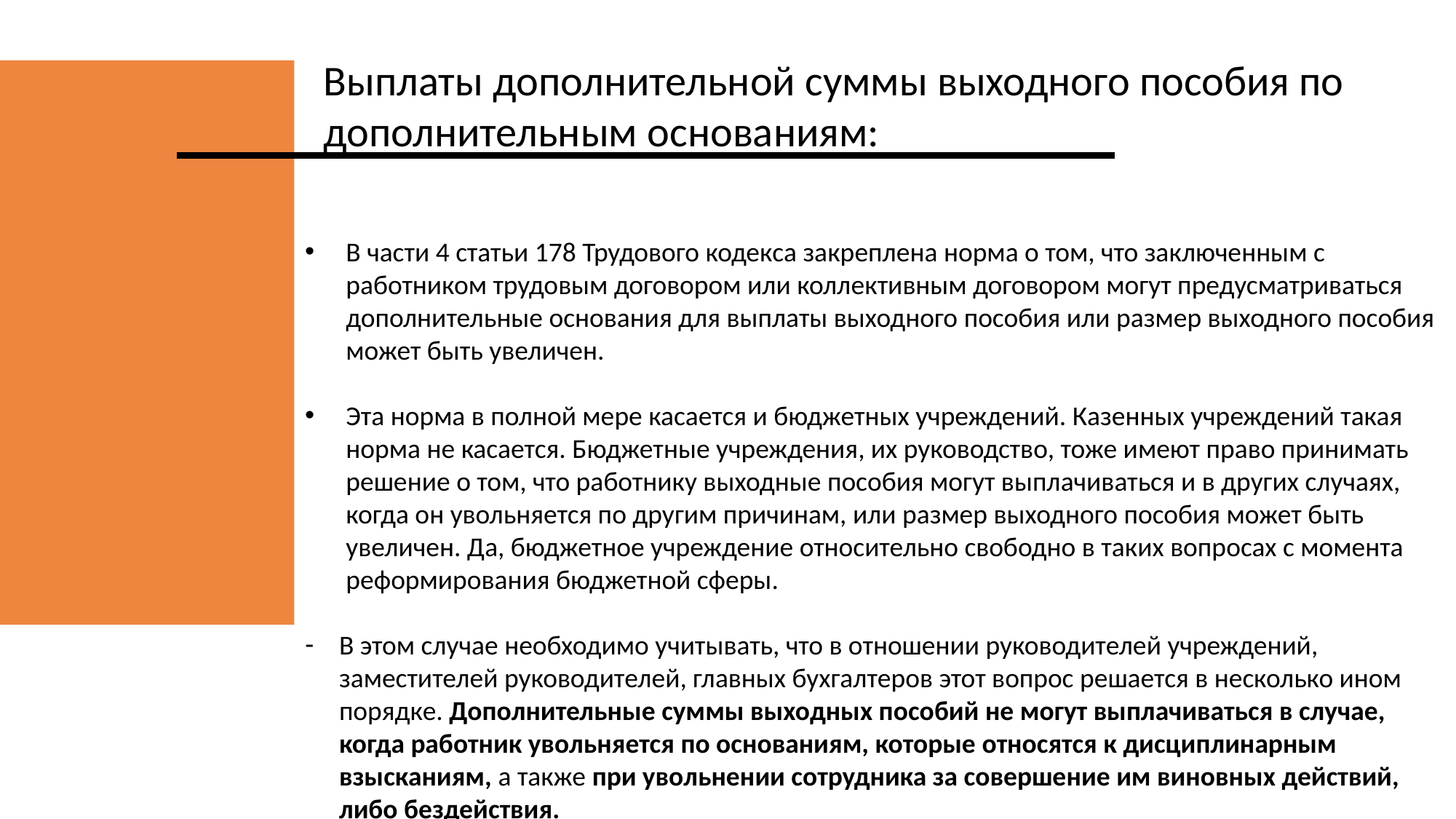

Выплаты дополнительной суммы выходного пособия по дополнительным основаниям:

В части 4 статьи 178 Трудового кодекса закреплена норма о том, что заключенным с работником трудовым договором или коллективным договором могут предусматриваться дополнительные основания для выплаты выходного пособия или размер выходного пособия может быть увеличен.

Эта норма в полной мере касается и бюджетных учреждений. Казенных учреждений такая норма не касается. Бюджетные учреждения, их руководство, тоже имеют право принимать решение о том, что работнику выходные пособия могут выплачиваться и в других случаях, когда он увольняется по другим причинам, или размер выходного пособия может быть увеличен. Да, бюджетное учреждение относительно свободно в таких вопросах с момента реформирования бюджетной сферы.

В этом случае необходимо учитывать, что в отношении руководителей учреждений, заместителей руководителей, главных бухгалтеров этот вопрос решается в несколько ином порядке. Дополнительные суммы выходных пособий не могут выплачиваться в случае, когда работник увольняется по основаниям, которые относятся к дисциплинарным взысканиям, а также при увольнении сотрудника за совершение им виновных действий, либо бездействия.